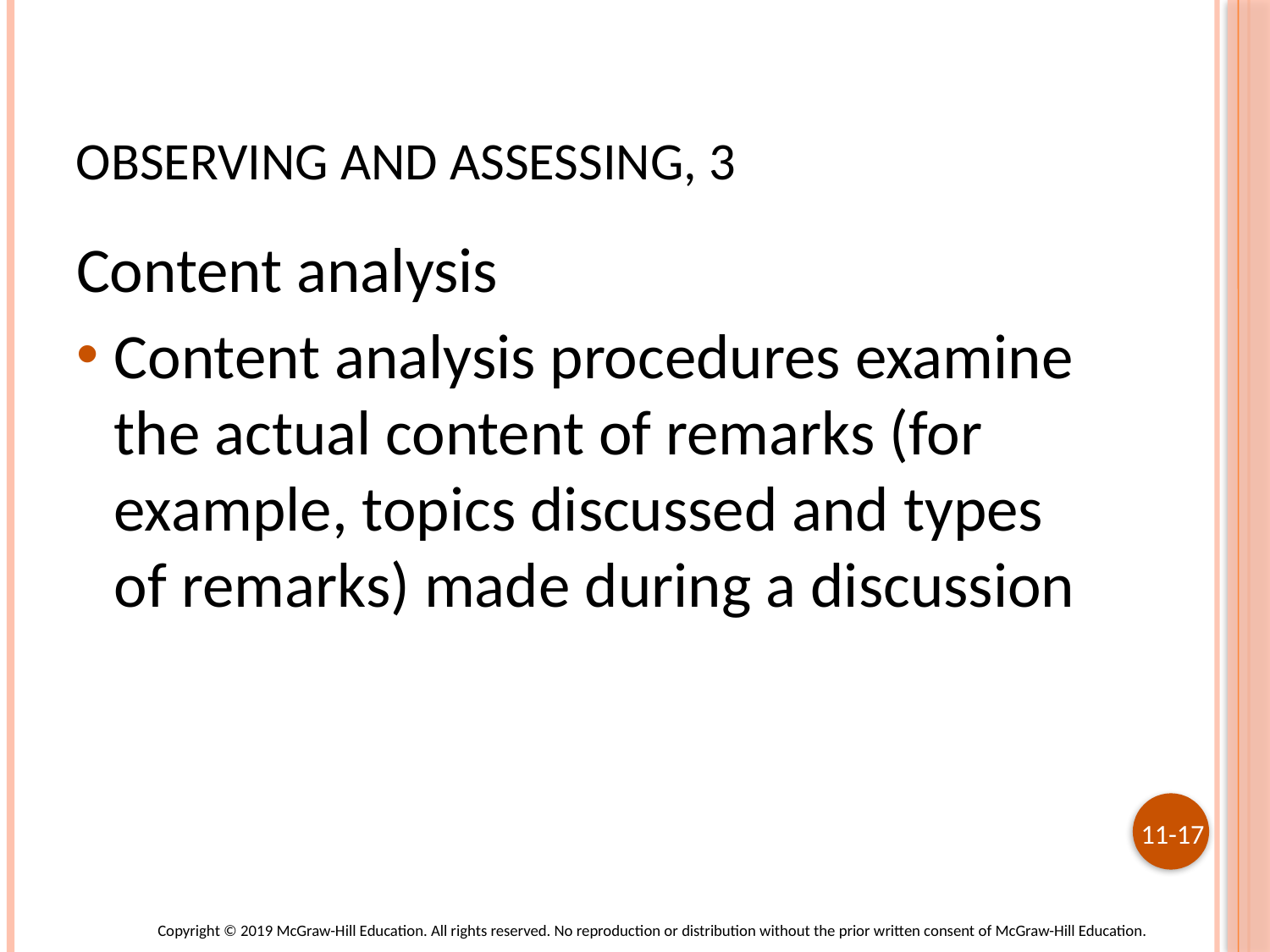

# Observing and Assessing, 3
Content analysis
Content analysis procedures examine the actual content of remarks (for example, topics discussed and types of remarks) made during a discussion